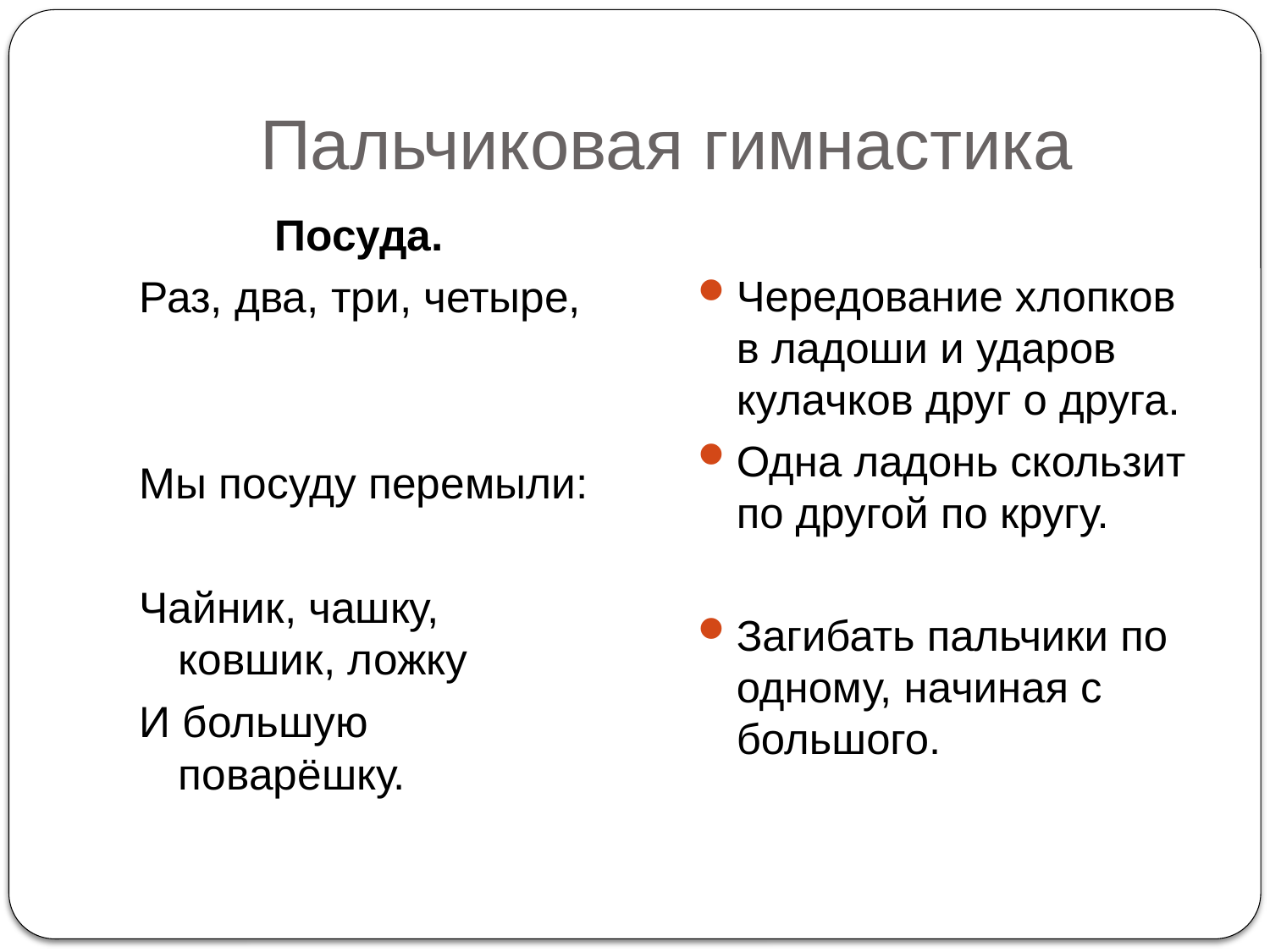

# Пальчиковая гимнастика
Посуда.
Раз, два, три, четыре,

Мы посуду перемыли:

Чайник, чашку, ковшик, ложку
И большую поварёшку.

Чередование хлопков в ладоши и ударов кулачков друг о друга.
Одна ладонь скользит по другой по кругу.

Загибать пальчики по одному, начиная с большого.